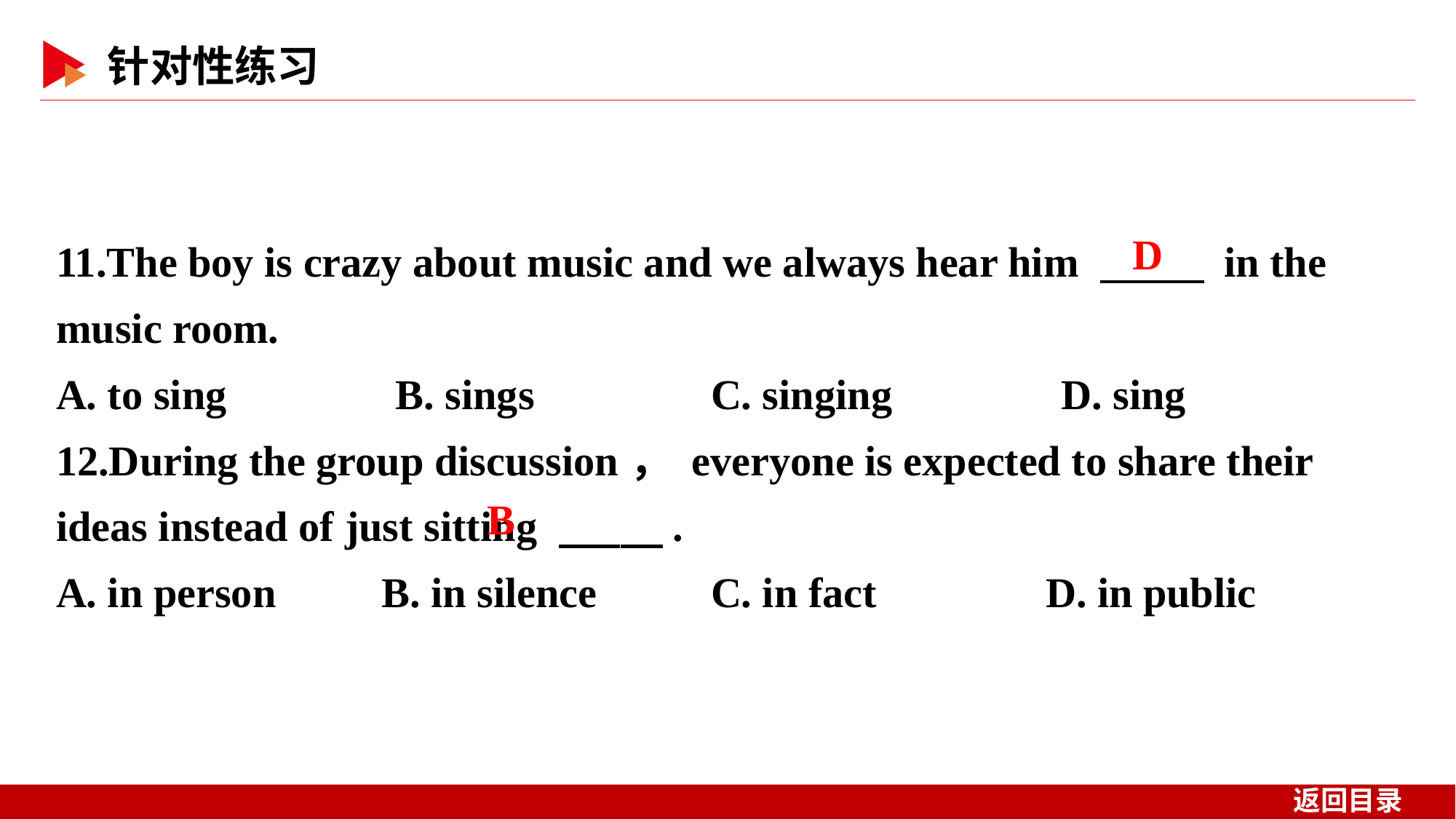

11.The boy is crazy about music and we always hear him 　  　 in the music room.
A. to sing                B. sings		C. singing                D. sing
12.During the group discussion， everyone is expected to share their ideas instead of just sitting 　  　.
A. in person          B. in silence		C. in fact                D. in public
D
B